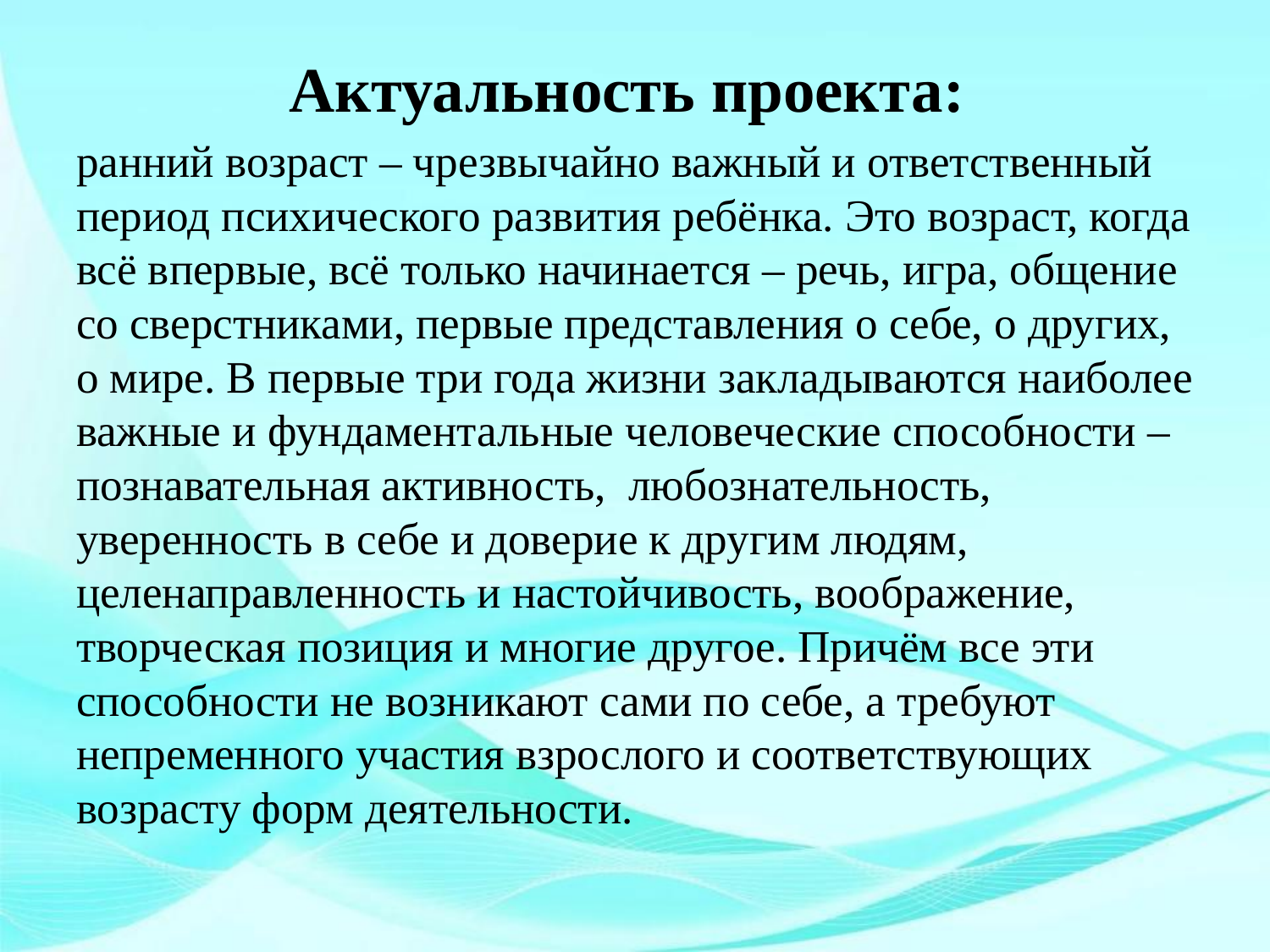

# Актуальность проекта:
ранний возраст – чрезвычайно важный и ответственный период психического развития ребёнка. Это возраст, когда всё впервые, всё только начинается – речь, игра, общение со сверстниками, первые представления о себе, о других, о мире. В первые три года жизни закладываются наиболее важные и фундаментальные человеческие способности – познавательная активность,  любознательность, уверенность в себе и доверие к другим людям, целенаправленность и настойчивость, воображение, творческая позиция и многие другое. Причём все эти способности не возникают сами по себе, а требуют непременного участия взрослого и соответствующих возрасту форм деятельности.